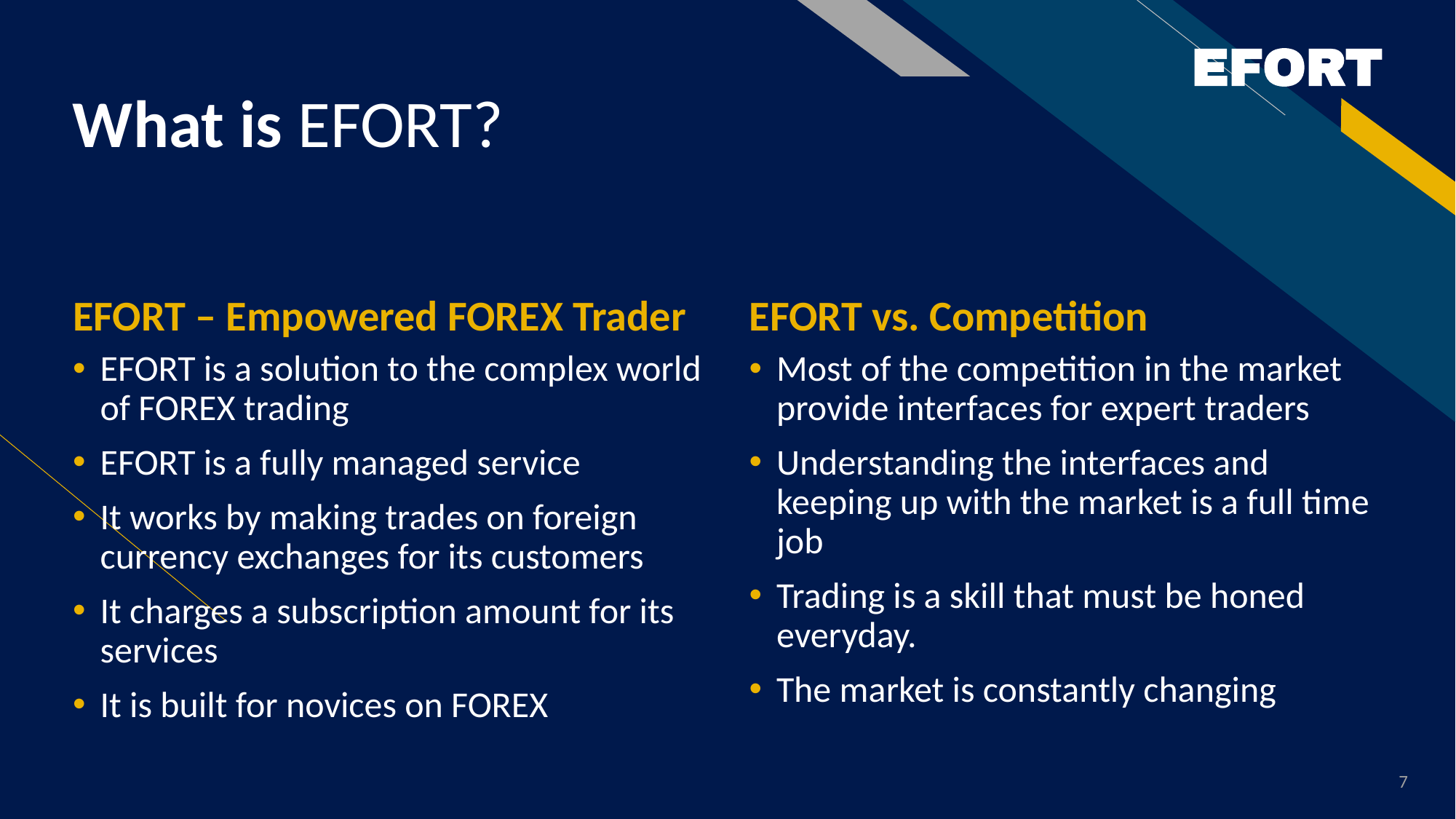

# What is EFORT?
EFORT – Empowered FOREX Trader
EFORT vs. Competition
EFORT is a solution to the complex world of FOREX trading
EFORT is a fully managed service
It works by making trades on foreign currency exchanges for its customers
It charges a subscription amount for its services
It is built for novices on FOREX
Most of the competition in the market provide interfaces for expert traders
Understanding the interfaces and keeping up with the market is a full time job
Trading is a skill that must be honed everyday.
The market is constantly changing
7